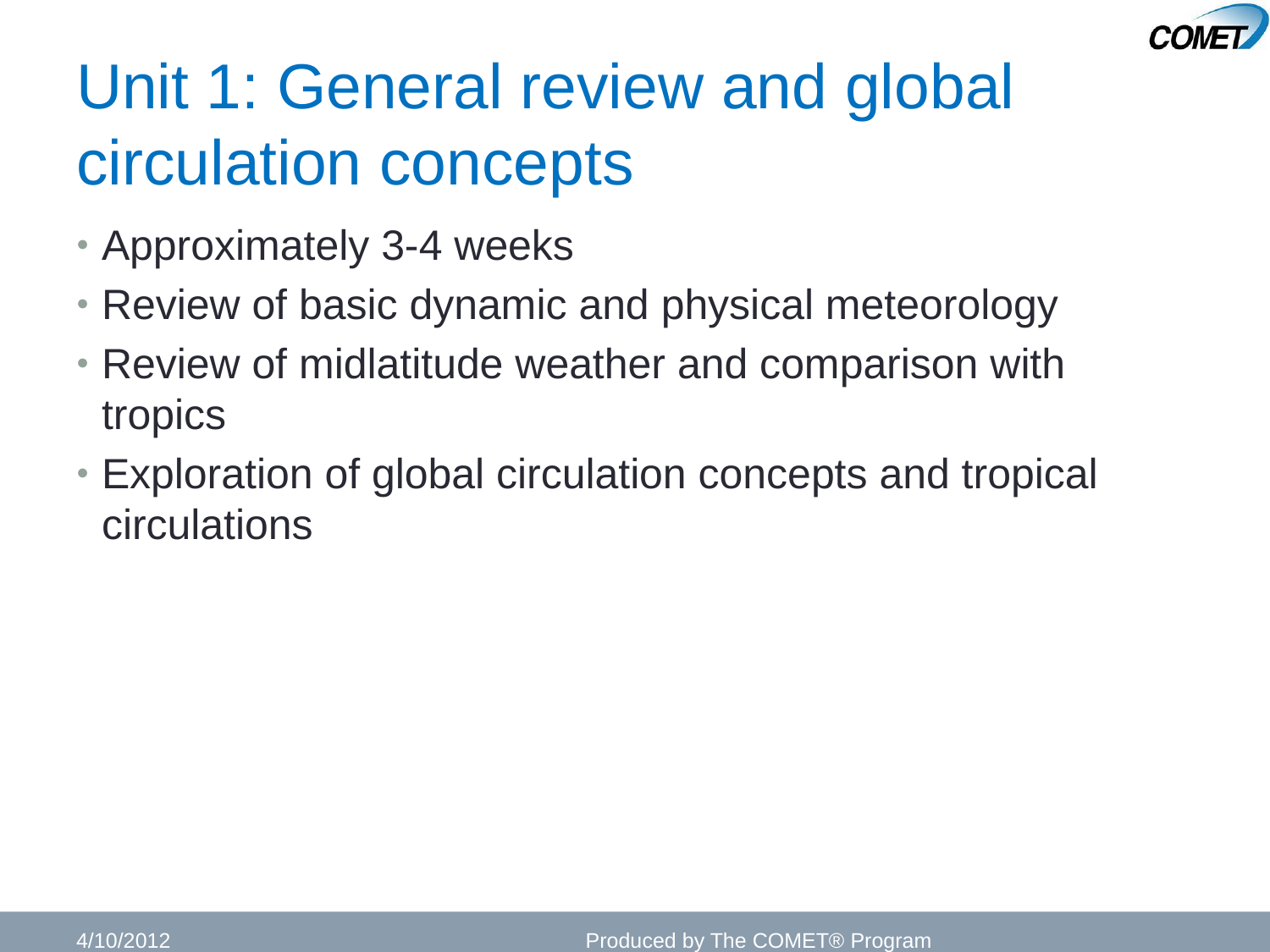

# Unit 1: General review and global circulation concepts
Approximately 3-4 weeks
Review of basic dynamic and physical meteorology
Review of midlatitude weather and comparison with tropics
Exploration of global circulation concepts and tropical circulations
4/10/2012
Produced by The COMET® Program